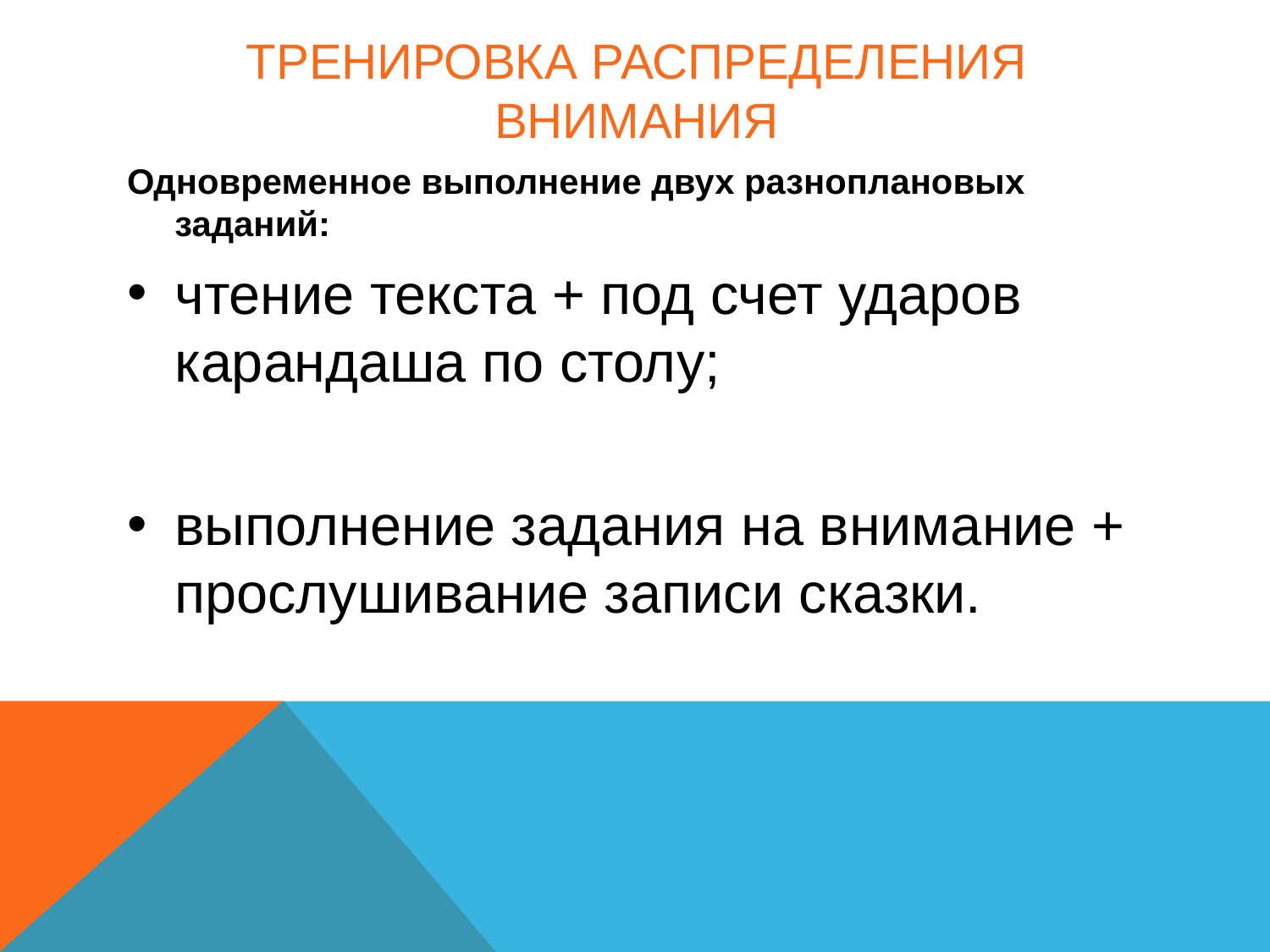

# тренировка распределения внимания
Одновременное выполнение двух разноплановых заданий:
чтение текста + под счет ударов карандаша по столу;

выполнение задания на внимание + прослушивание записи сказки.